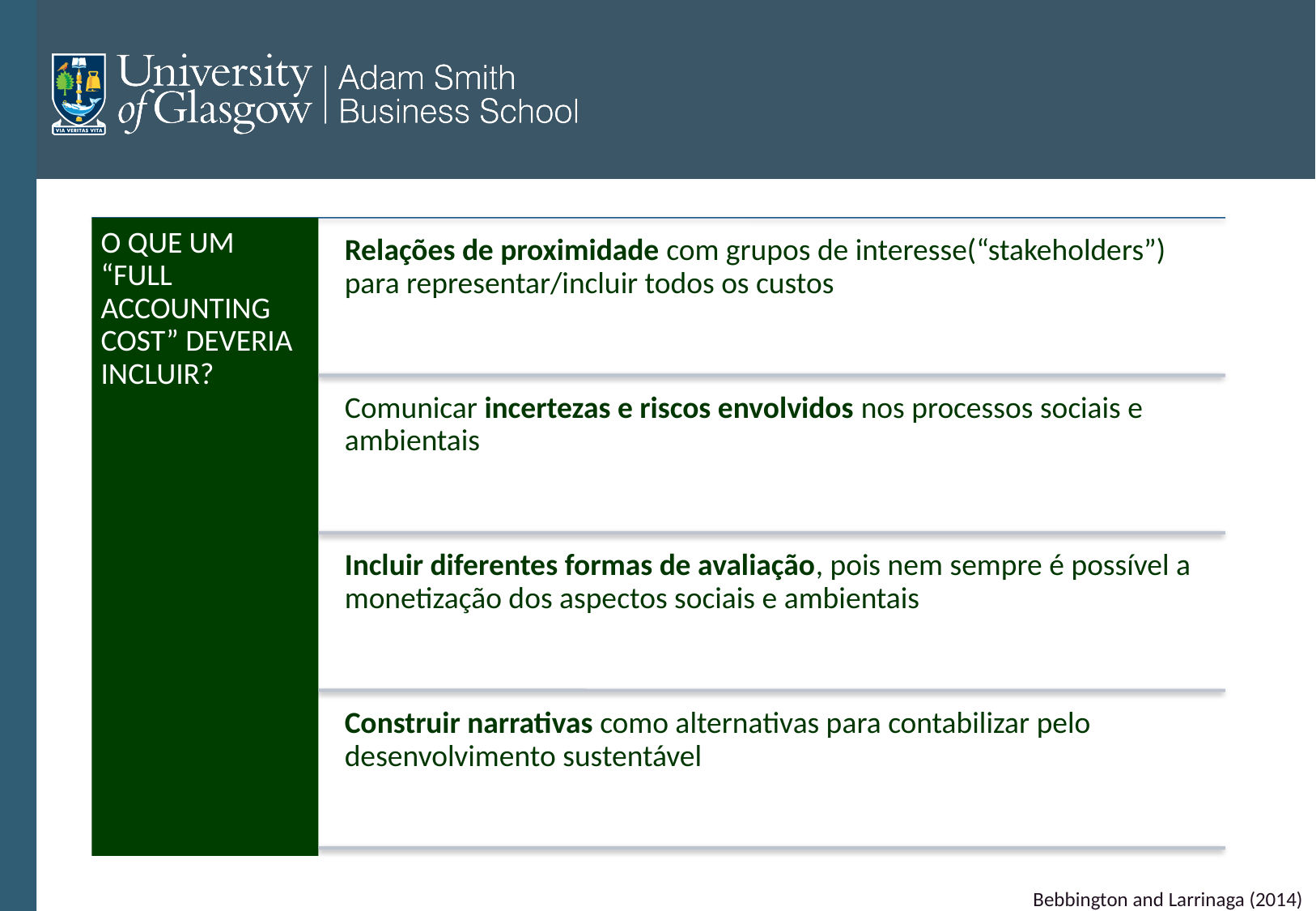

O QUE UM “FULL ACCOUNTING COST” DEVERIA INCLUIR?
Relações de proximidade com grupos de interesse(“stakeholders”) para representar/incluir todos os custos
Comunicar incertezas e riscos envolvidos nos processos sociais e ambientais
Incluir diferentes formas de avaliação, pois nem sempre é possível a monetização dos aspectos sociais e ambientais
Construir narrativas como alternativas para contabilizar pelo desenvolvimento sustentável
Bebbington and Larrinaga (2014)